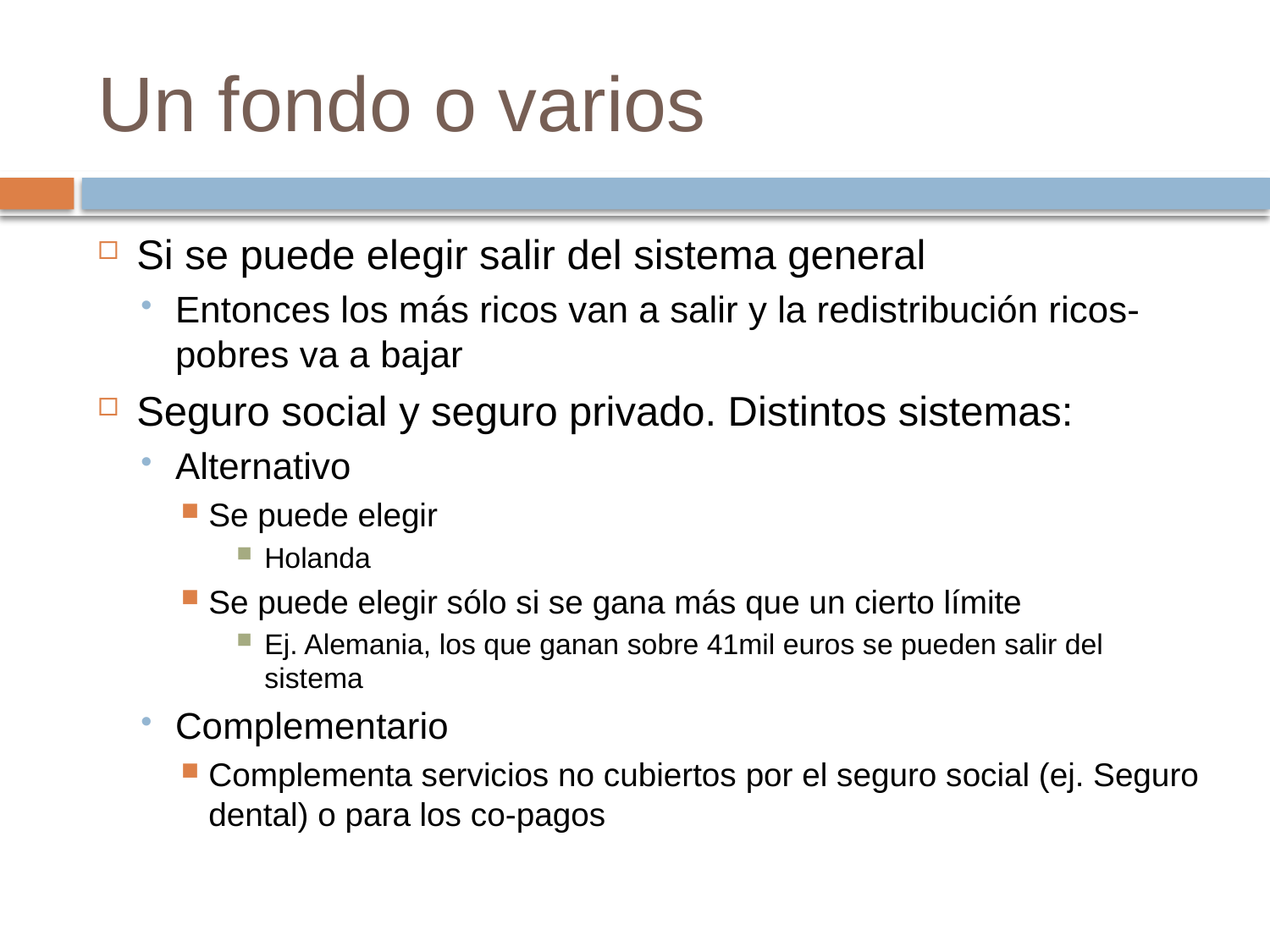

# Un fondo o varios
Si se puede elegir salir del sistema general
Entonces los más ricos van a salir y la redistribución ricos-pobres va a bajar
Seguro social y seguro privado. Distintos sistemas:
Alternativo
Se puede elegir
Holanda
Se puede elegir sólo si se gana más que un cierto límite
Ej. Alemania, los que ganan sobre 41mil euros se pueden salir del sistema
Complementario
Complementa servicios no cubiertos por el seguro social (ej. Seguro dental) o para los co-pagos